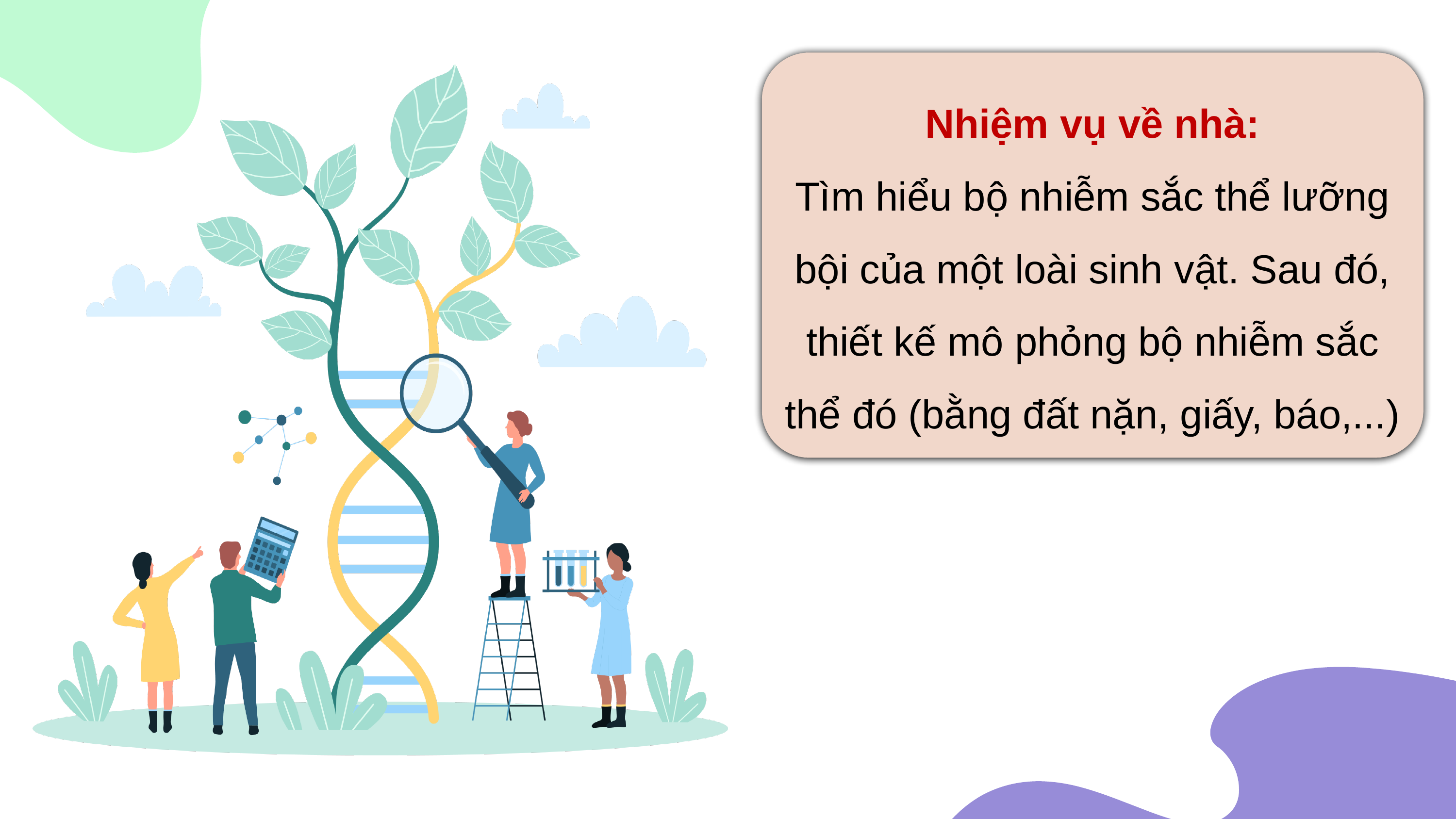

Nhiệm vụ về nhà:
Tìm hiểu bộ nhiễm sắc thể lưỡng bội của một loài sinh vật. Sau đó, thiết kế mô phỏng bộ nhiễm sắc thể đó (bằng đất nặn, giấy, báo,...)